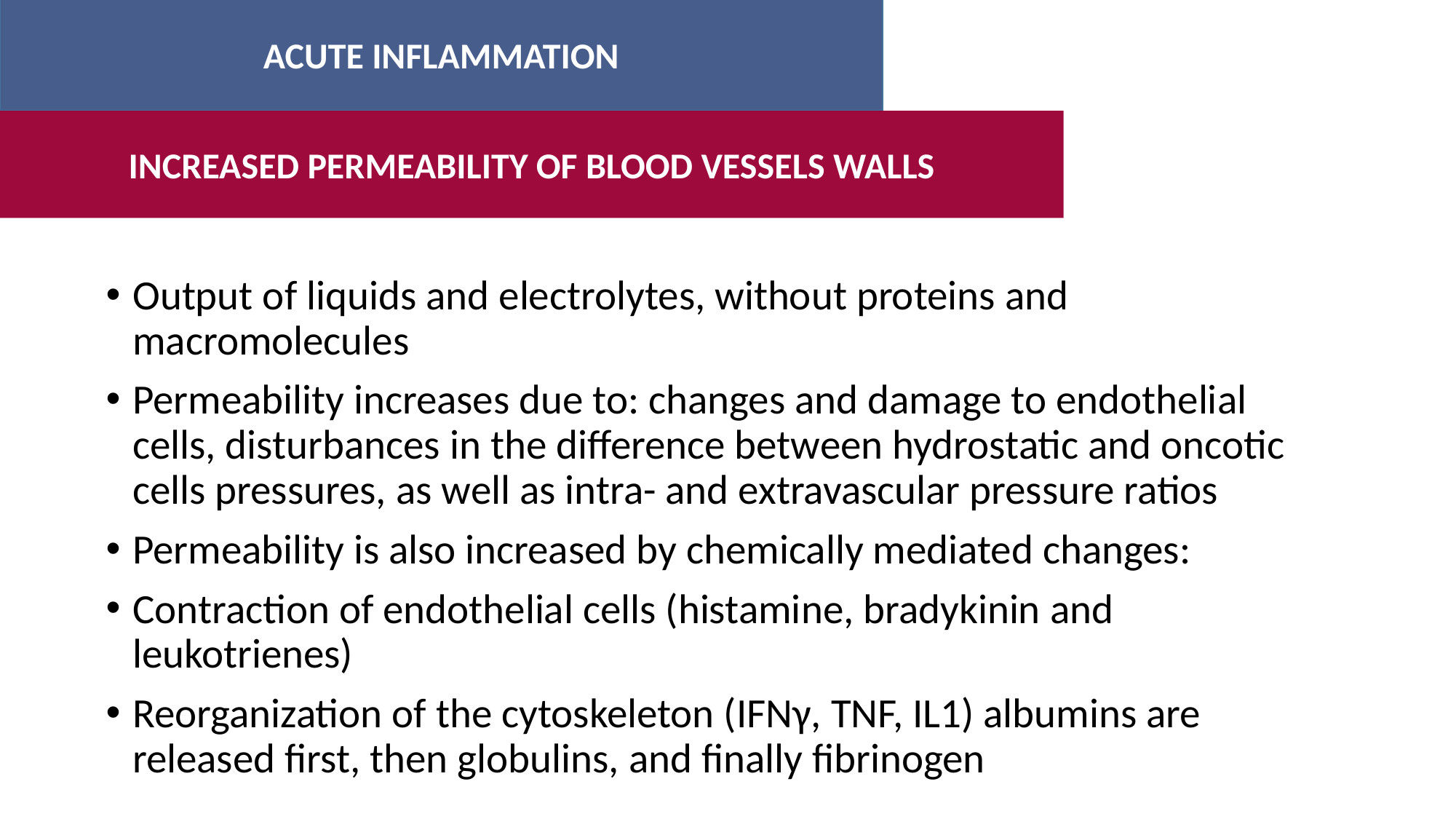

ACUTE INFLAMMATION
INCREASED PERMEABILITY OF BLOOD VESSELS WALLS
Output of liquids and electrolytes, without proteins and macromolecules
Permeability increases due to: changes and damage to endothelial cells, disturbances in the difference between hydrostatic and oncotic cells pressures, as well as intra- and extravascular pressure ratios
Permeability is also increased by chemically mediated changes:
Contraction of endothelial cells (histamine, bradykinin and leukotrienes)
Reorganization of the cytoskeleton (IFNγ, TNF, IL1) albumins are released first, then globulins, and finally fibrinogen